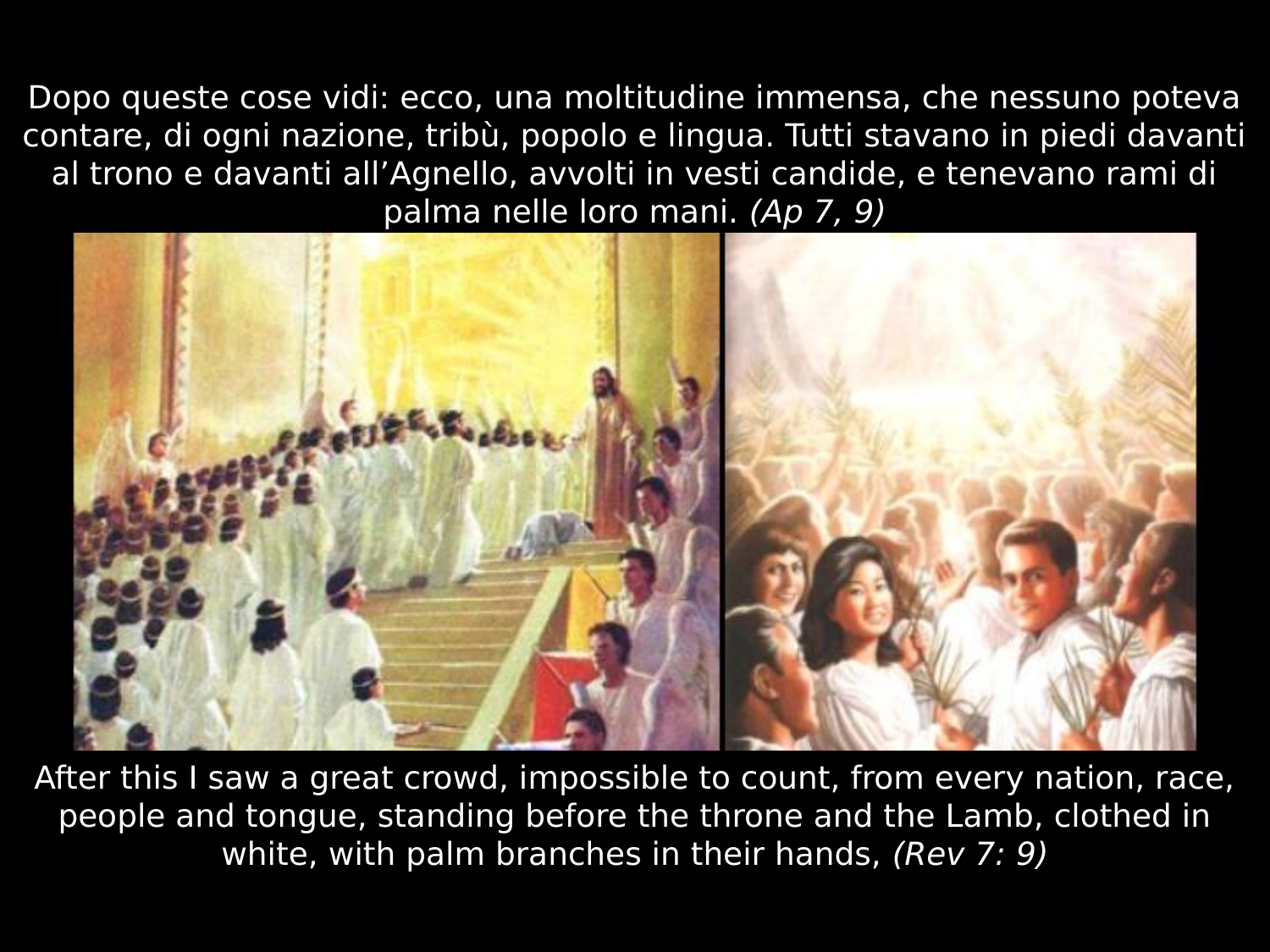

# Dopo queste cose vidi: ecco, una moltitudine immensa, che nessuno poteva contare, di ogni nazione, tribù, popolo e lingua. Tutti stavano in piedi davanti al trono e davanti all’Agnello, avvolti in vesti candide, e tenevano rami di palma nelle loro mani. (Ap 7, 9)
After this I saw a great crowd, impossible to count, from every nation, race, people and tongue, standing before the throne and the Lamb, clothed in white, with palm branches in their hands, (Rev 7: 9)